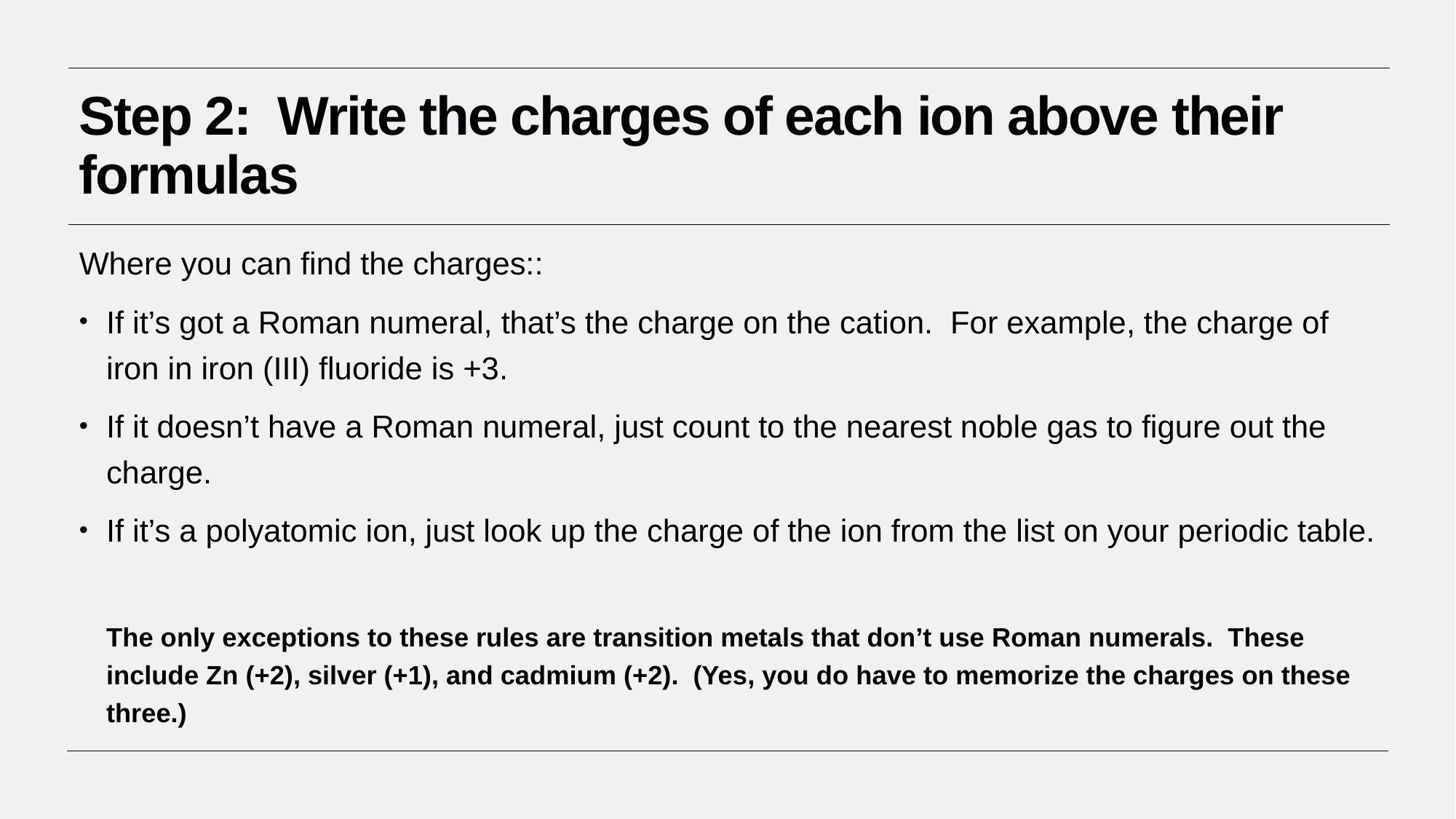

# Step 2:  Write the charges of each ion above their formulas
Where you can find the charges::
If it’s got a Roman numeral, that’s the charge on the cation.  For example, the charge of iron in iron (III) fluoride is +3.
If it doesn’t have a Roman numeral, just count to the nearest noble gas to figure out the charge.
If it’s a polyatomic ion, just look up the charge of the ion from the list on your periodic table.

The only exceptions to these rules are transition metals that don’t use Roman numerals.  These include Zn (+2), silver (+1), and cadmium (+2).  (Yes, you do have to memorize the charges on these three.)